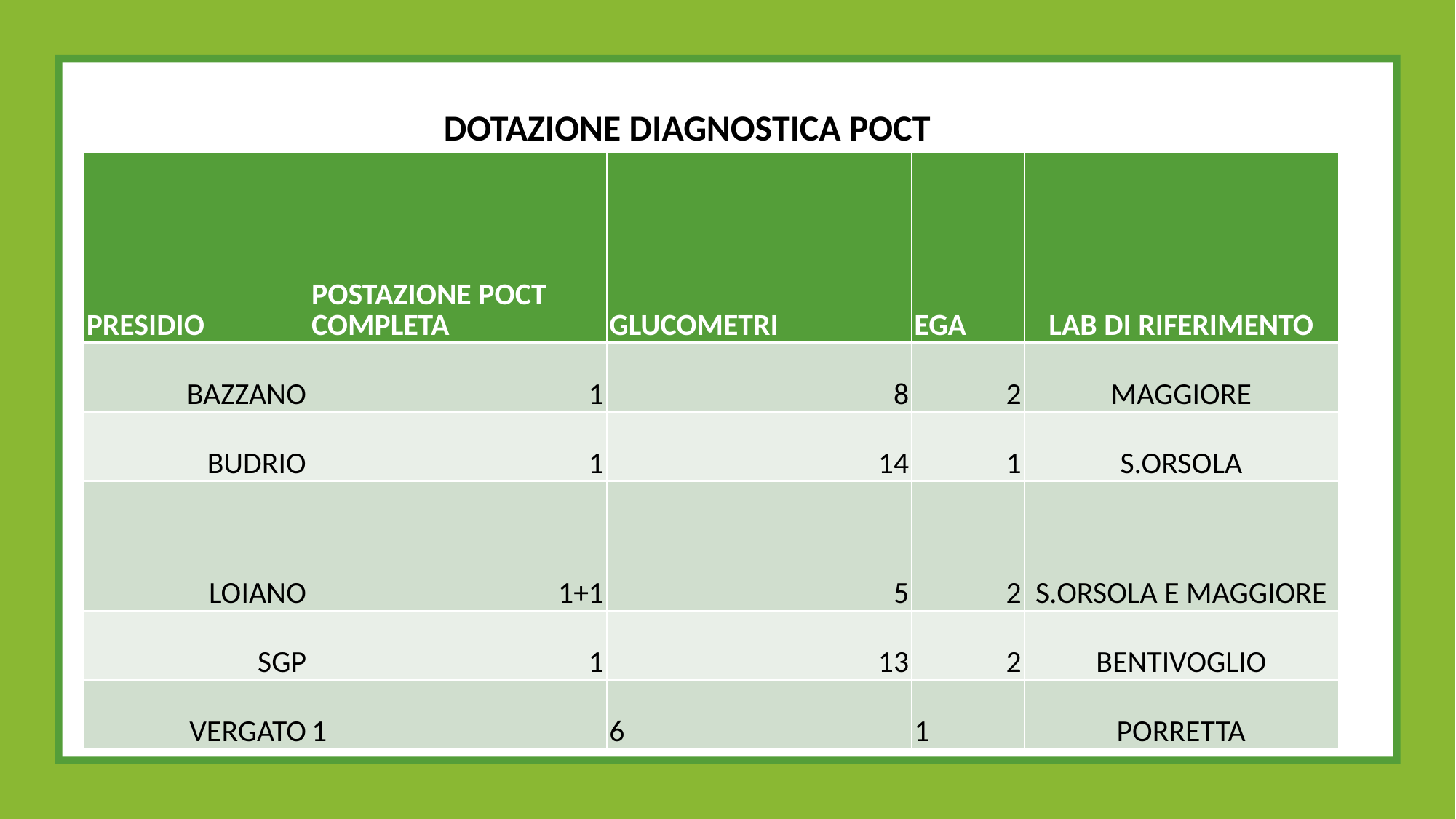

DOTAZIONE DIAGNOSTICA POCT
| PRESIDIO | POSTAZIONE POCT COMPLETA | GLUCOMETRI | EGA | LAB DI RIFERIMENTO |
| --- | --- | --- | --- | --- |
| BAZZANO | 1 | 8 | 2 | MAGGIORE |
| BUDRIO | 1 | 14 | 1 | S.ORSOLA |
| LOIANO | 1+1 | 5 | 2 | S.ORSOLA E MAGGIORE |
| SGP | 1 | 13 | 2 | BENTIVOGLIO |
| VERGATO | 1 | 6 | 1 | PORRETTA |